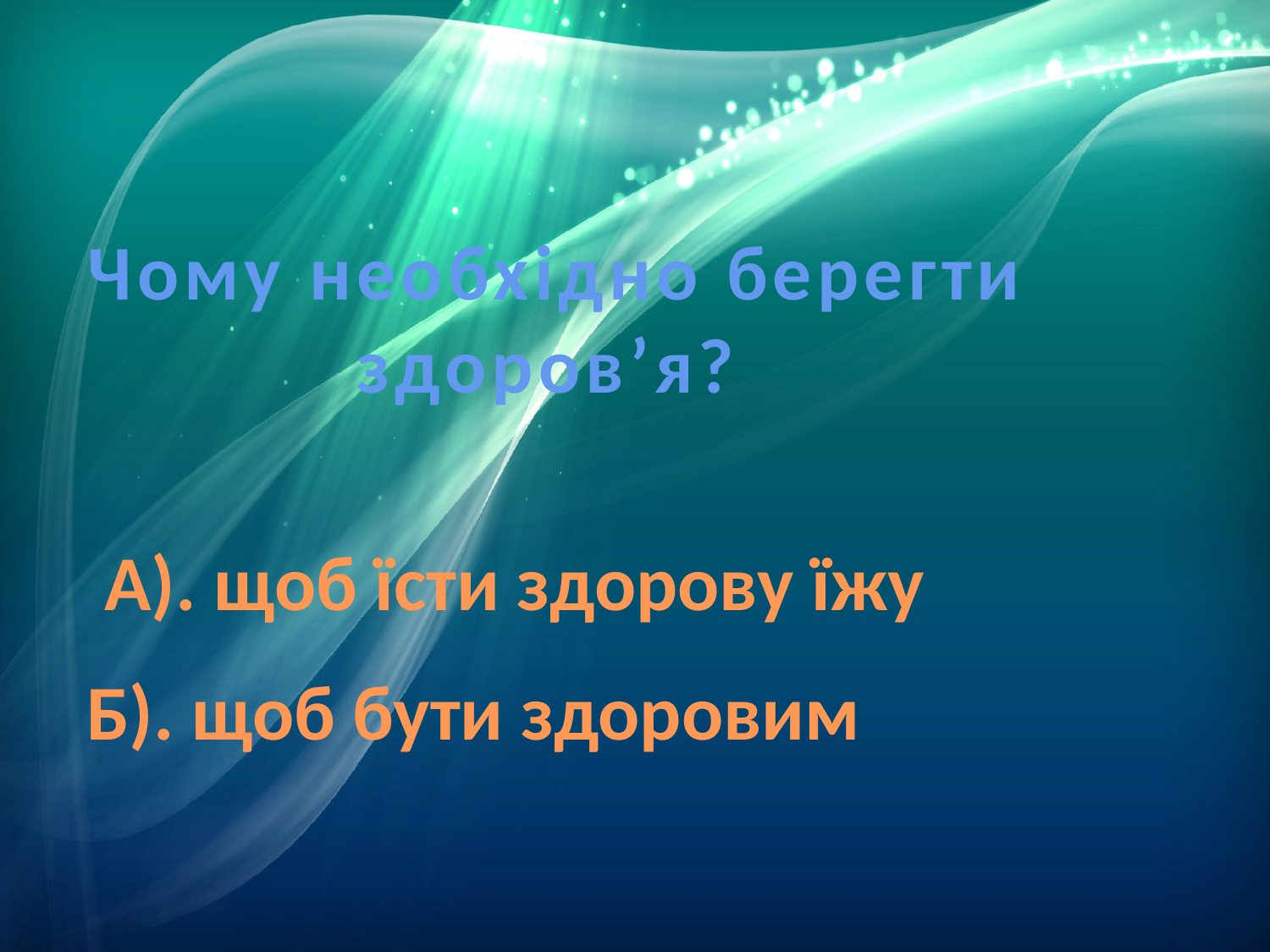

Чому необхідно берегти здоров’я?
 А). щоб їсти здорову їжу
 Б). щоб бути здоровим